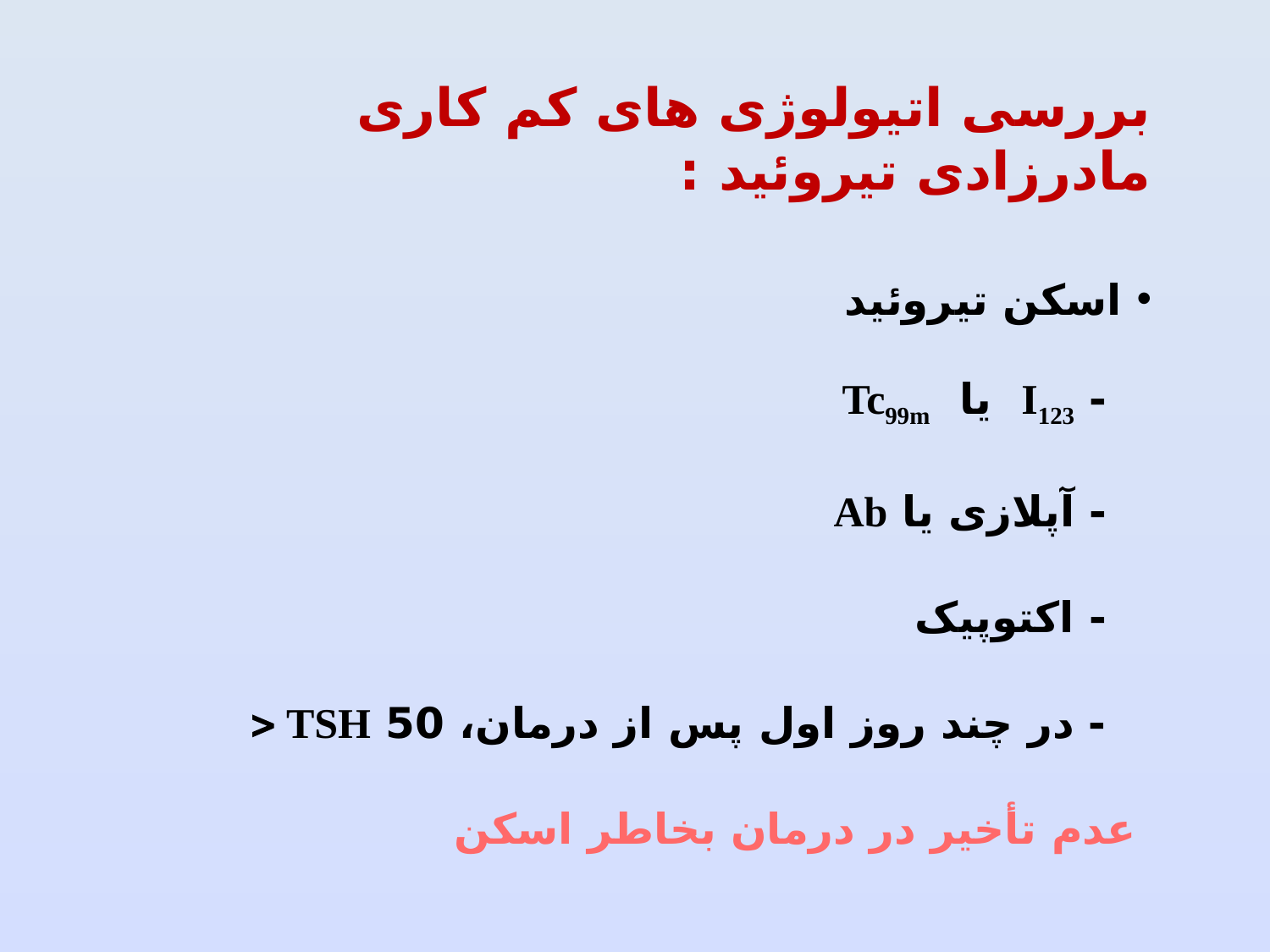

بررسی اتیولوژی های کم کاری مادرزادی تیروئید :
 اسکن تیروئید
   - I123  یا  Tc99m
   - آپلازی یا Ab
   - اکتوپیک
   - در چند روز اول پس از درمان، 50 > TSH
 عدم تأخیر در درمان بخاطر اسکن